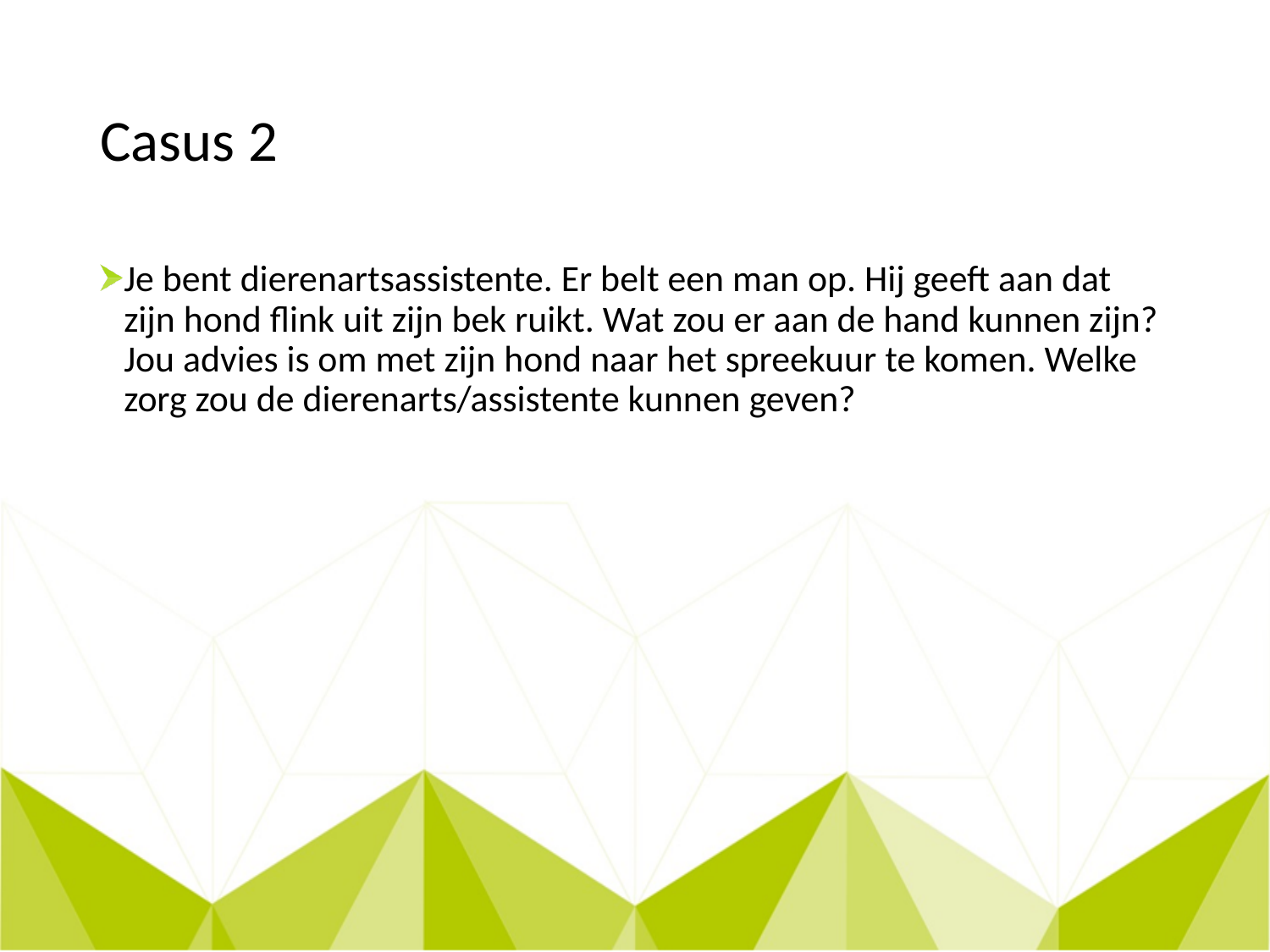

# Casus 2
Je bent dierenartsassistente. Er belt een man op. Hij geeft aan dat zijn hond flink uit zijn bek ruikt. Wat zou er aan de hand kunnen zijn? Jou advies is om met zijn hond naar het spreekuur te komen. Welke zorg zou de dierenarts/assistente kunnen geven?